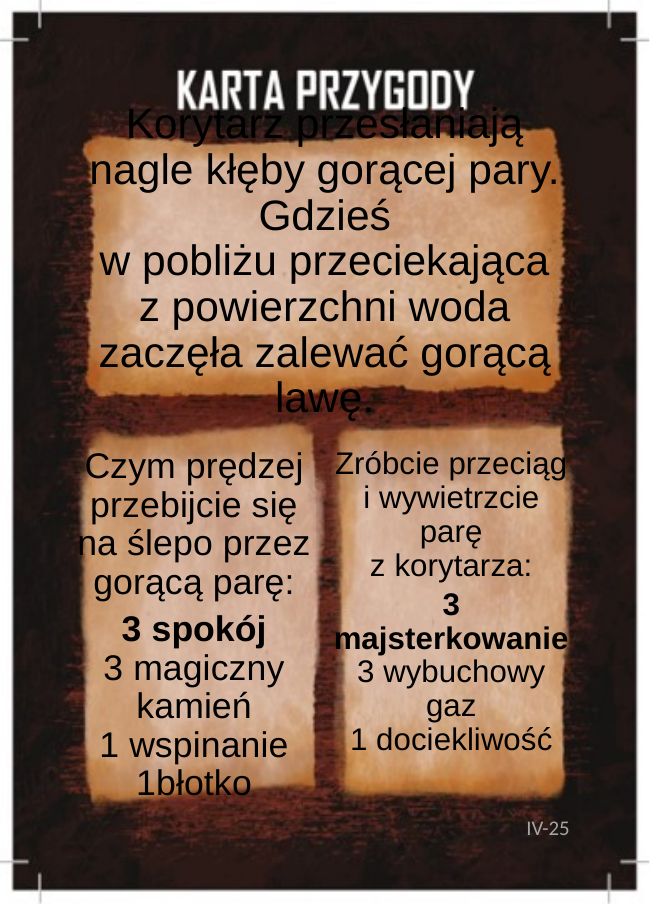

# Korytarz przesłaniają nagle kłęby gorącej pary. Gdzieś w pobliżu przeciekająca z powierzchni woda zaczęła zalewać gorącą lawę.
Zróbcie przeciąg
i wywietrzcie parę
z korytarza:
3 majsterkowanie
3 wybuchowy gaz
1 dociekliwość
Czym prędzej przebijcie się na ślepo przez gorącą parę:
3 spokój
3 magiczny kamień
1 wspinanie
1błotko
IV-25